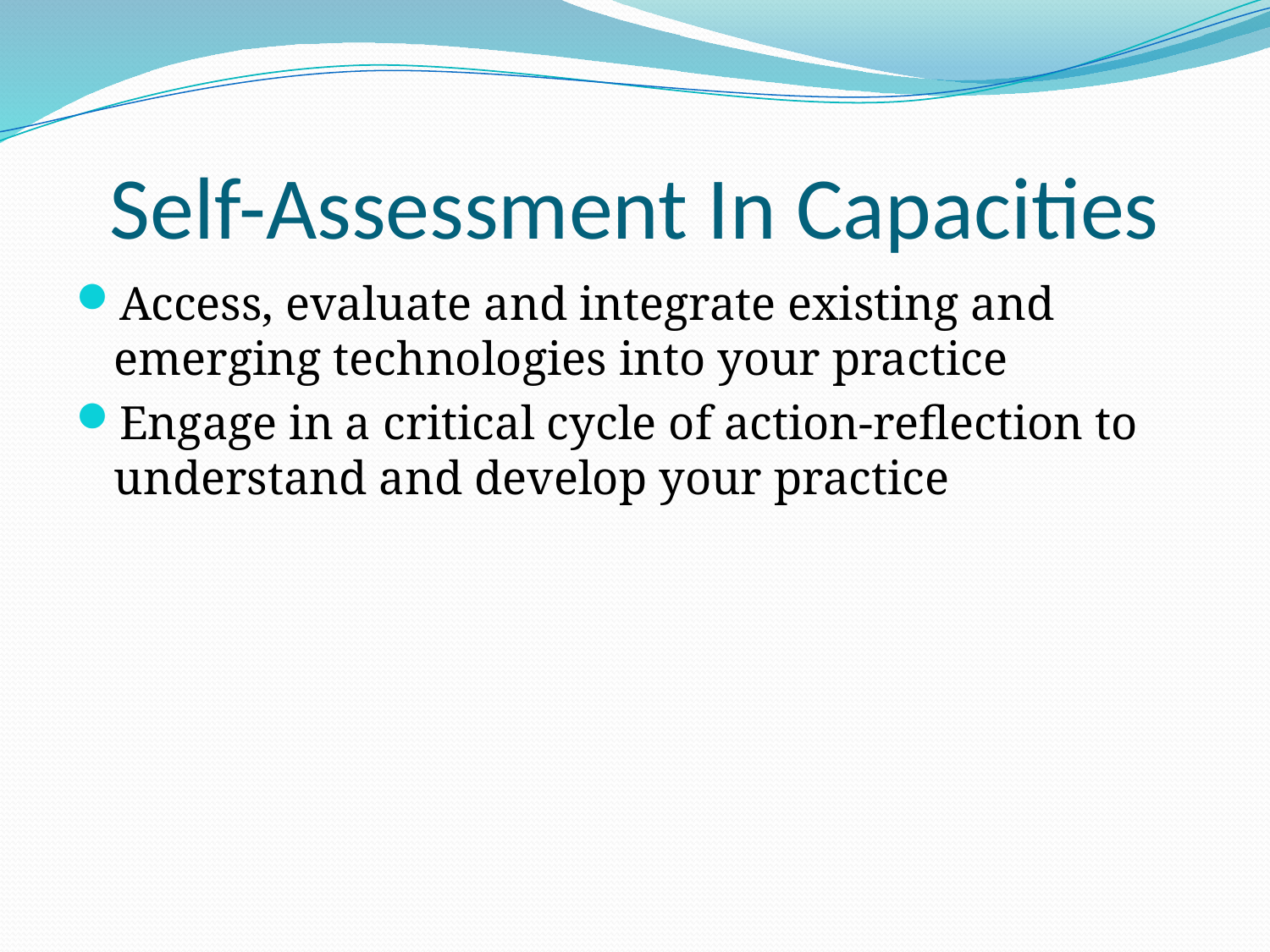

# Self-Assessment In Capacities
Access, evaluate and integrate existing and emerging technologies into your practice
Engage in a critical cycle of action-reflection to understand and develop your practice